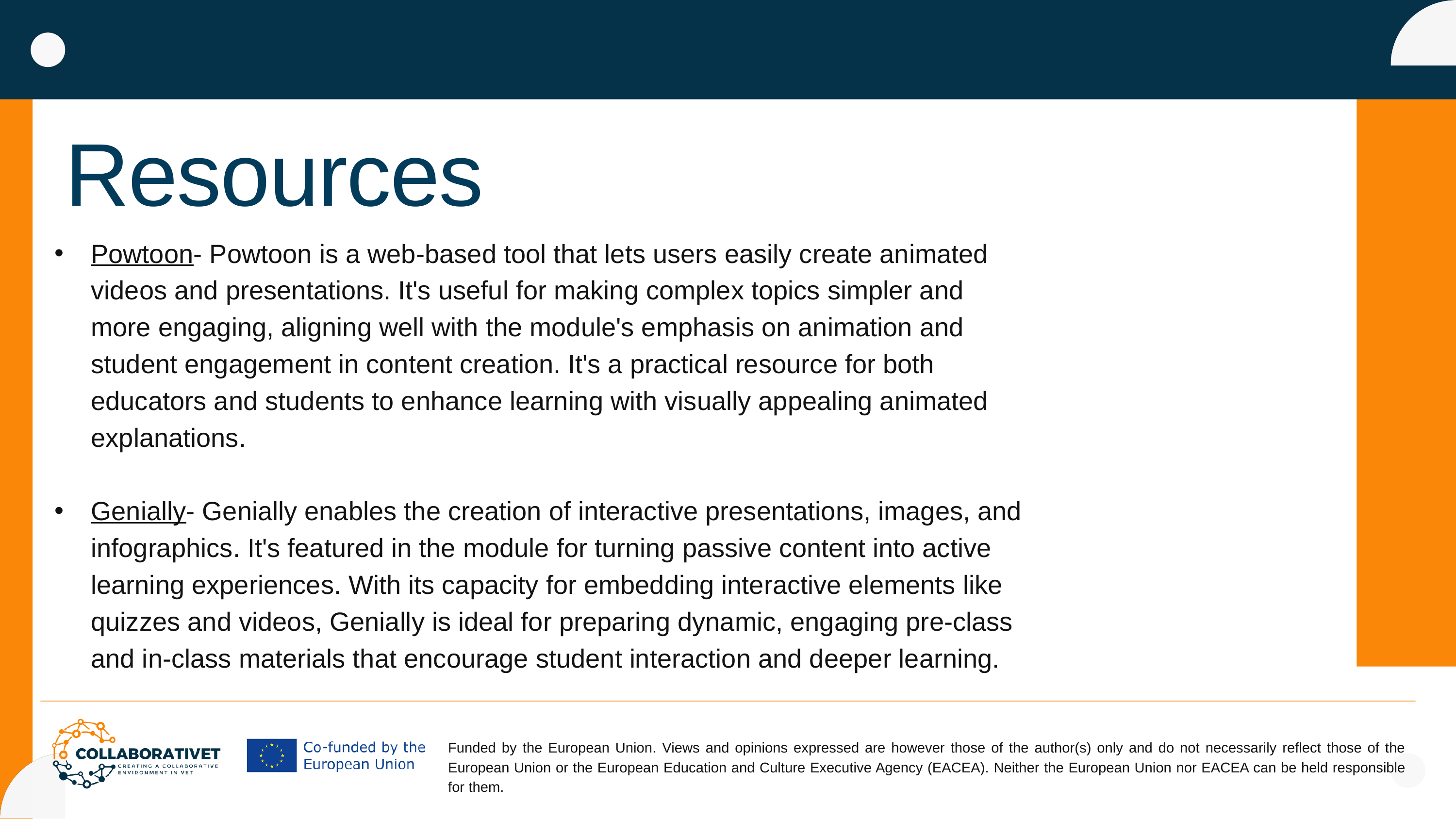

Resources
Powtoon- Powtoon is a web-based tool that lets users easily create animated videos and presentations. It's useful for making complex topics simpler and more engaging, aligning well with the module's emphasis on animation and student engagement in content creation. It's a practical resource for both educators and students to enhance learning with visually appealing animated explanations.

Genially- Genially enables the creation of interactive presentations, images, and infographics. It's featured in the module for turning passive content into active learning experiences. With its capacity for embedding interactive elements like quizzes and videos, Genially is ideal for preparing dynamic, engaging pre-class and in-class materials that encourage student interaction and deeper learning.

Funded by the European Union. Views and opinions expressed are however those of the author(s) only and do not necessarily reflect those of the European Union or the European Education and Culture Executive Agency (EACEA). Neither the European Union nor EACEA can be held responsible for them.